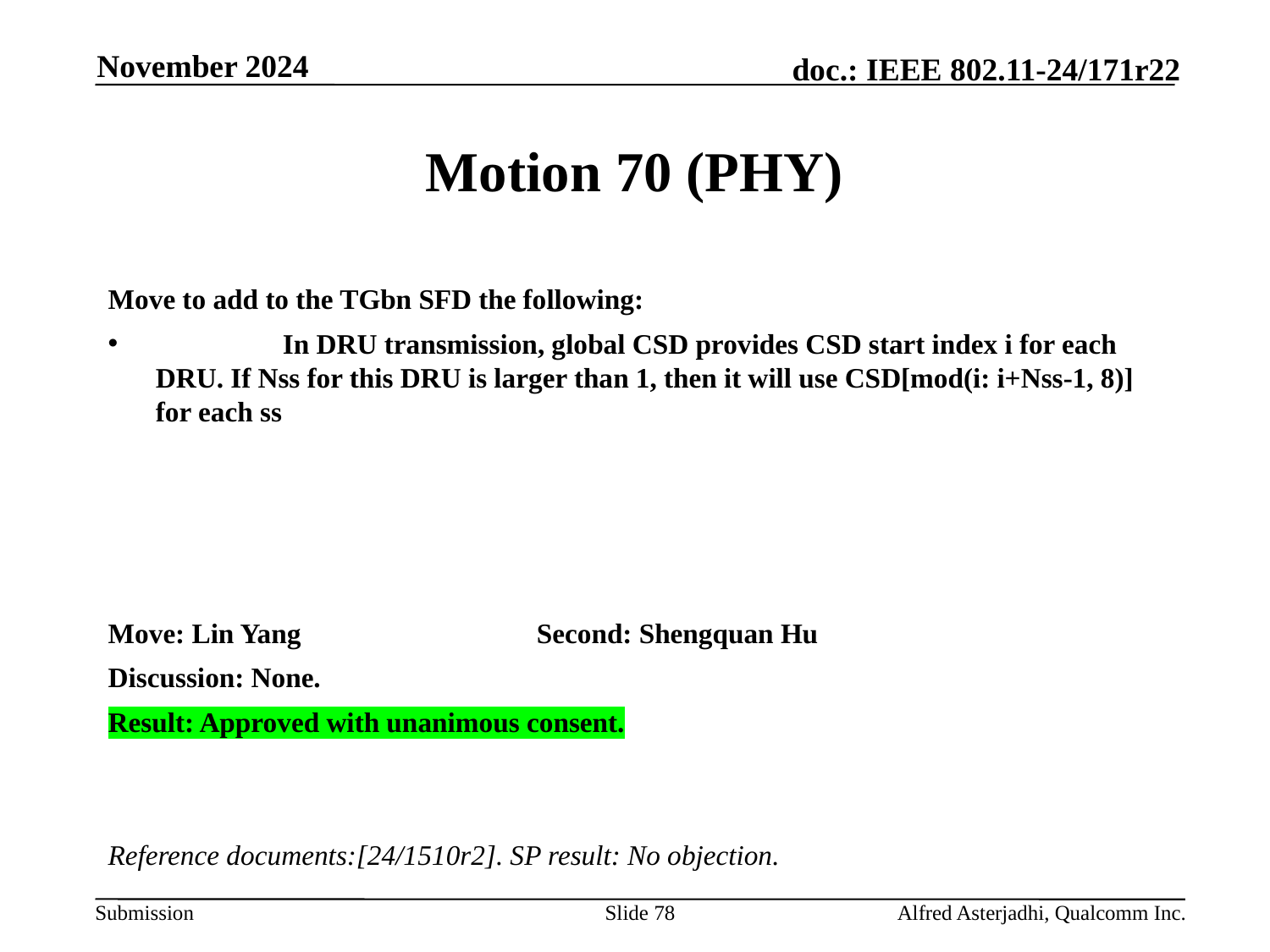

November 2024
# Motion 70 (PHY)
Move to add to the TGbn SFD the following:
	In DRU transmission, global CSD provides CSD start index i for each DRU. If Nss for this DRU is larger than 1, then it will use CSD[mod(i: i+Nss-1, 8)] for each ss

Move: Lin Yang 		Second: Shengquan Hu
Discussion: None.
Result: Approved with unanimous consent.

Reference documents:[24/1510r2]. SP result: No objection.

Slide 78
Alfred Asterjadhi, Qualcomm Inc.